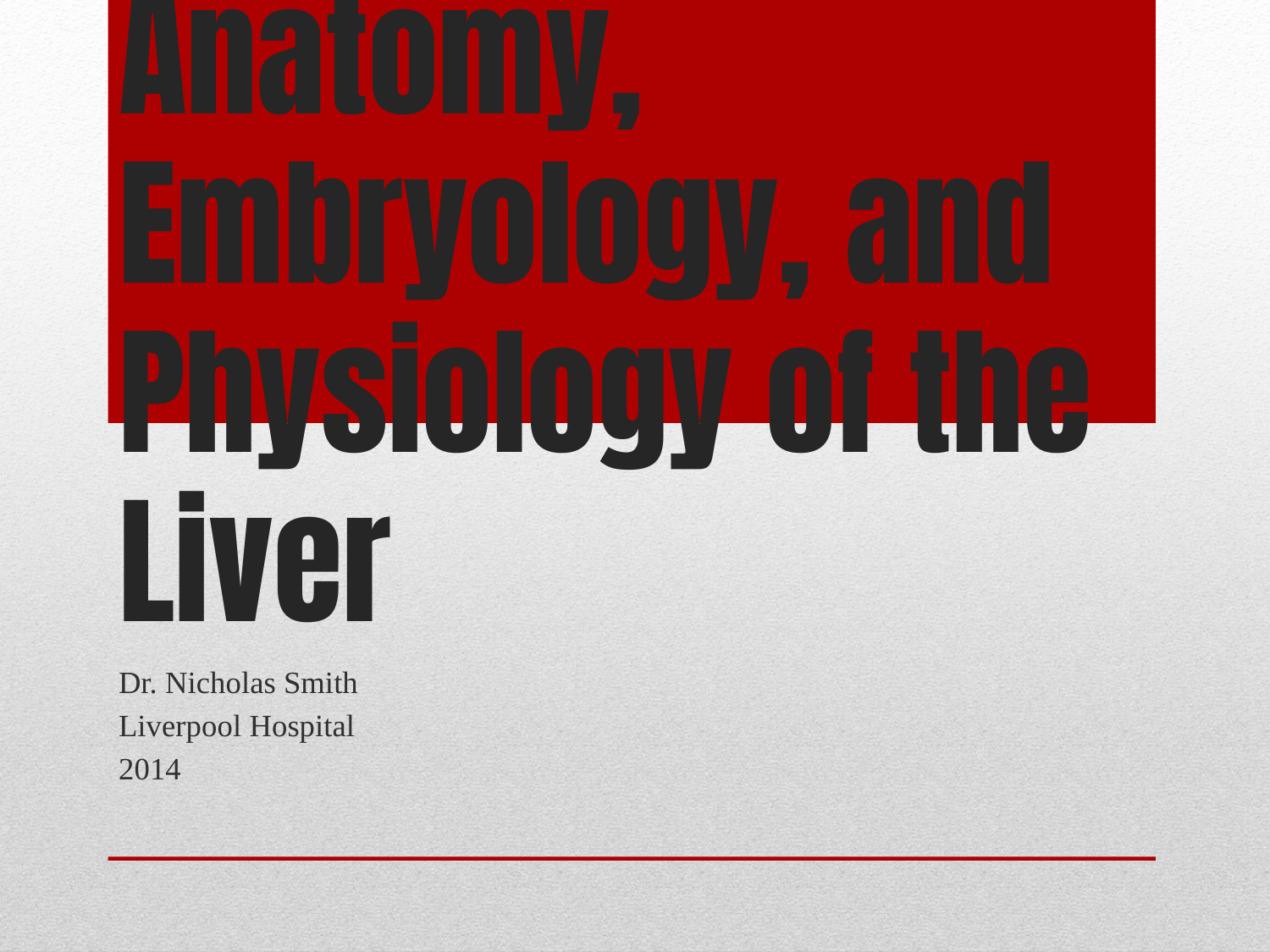

# Anatomy, Embryology, and Physiology of the Liver
Dr. Nicholas Smith
Liverpool Hospital
2014